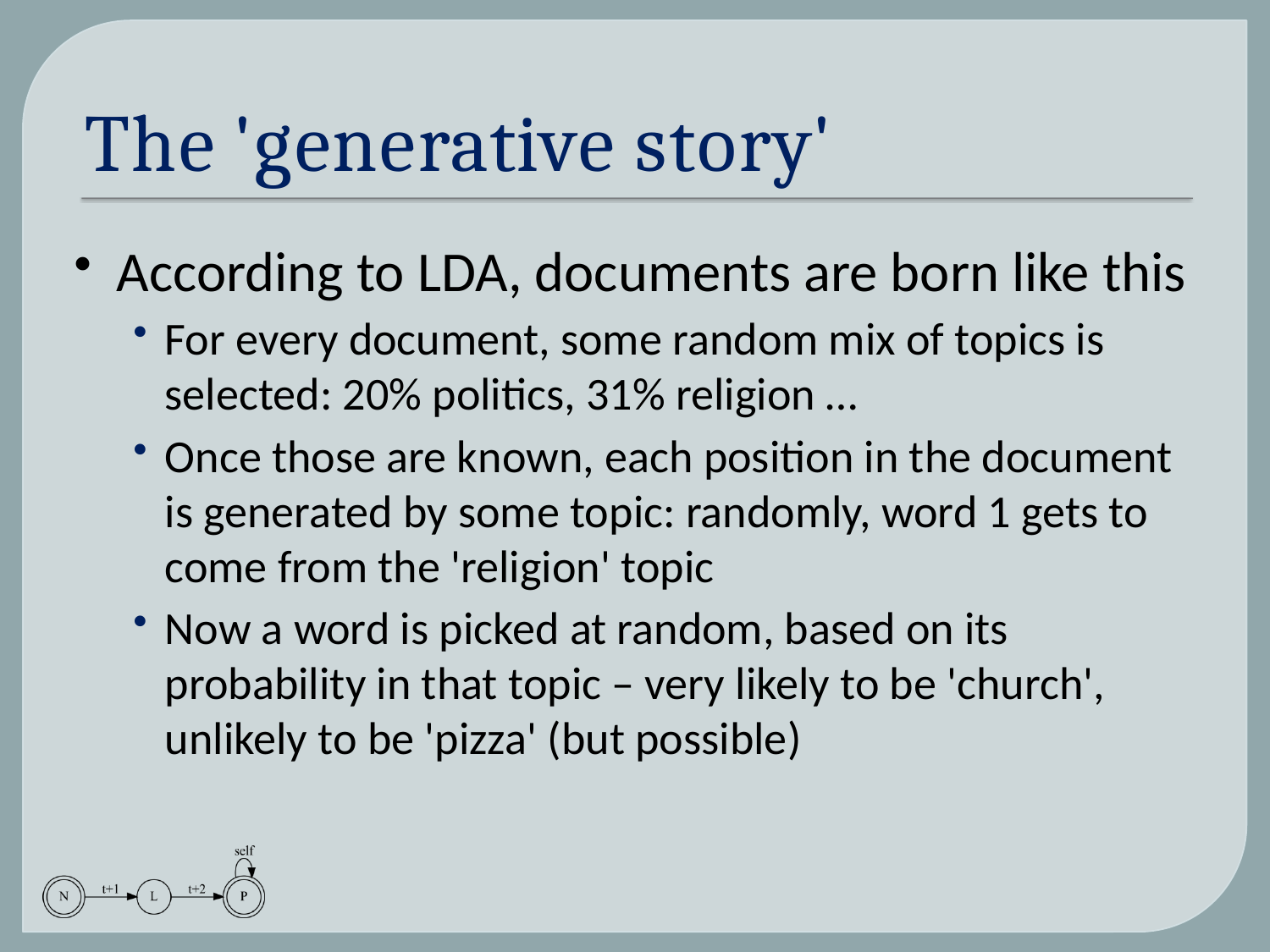

# The 'generative story'
According to LDA, documents are born like this
For every document, some random mix of topics is selected: 20% politics, 31% religion …
Once those are known, each position in the document is generated by some topic: randomly, word 1 gets to come from the 'religion' topic
Now a word is picked at random, based on its probability in that topic – very likely to be 'church', unlikely to be 'pizza' (but possible)